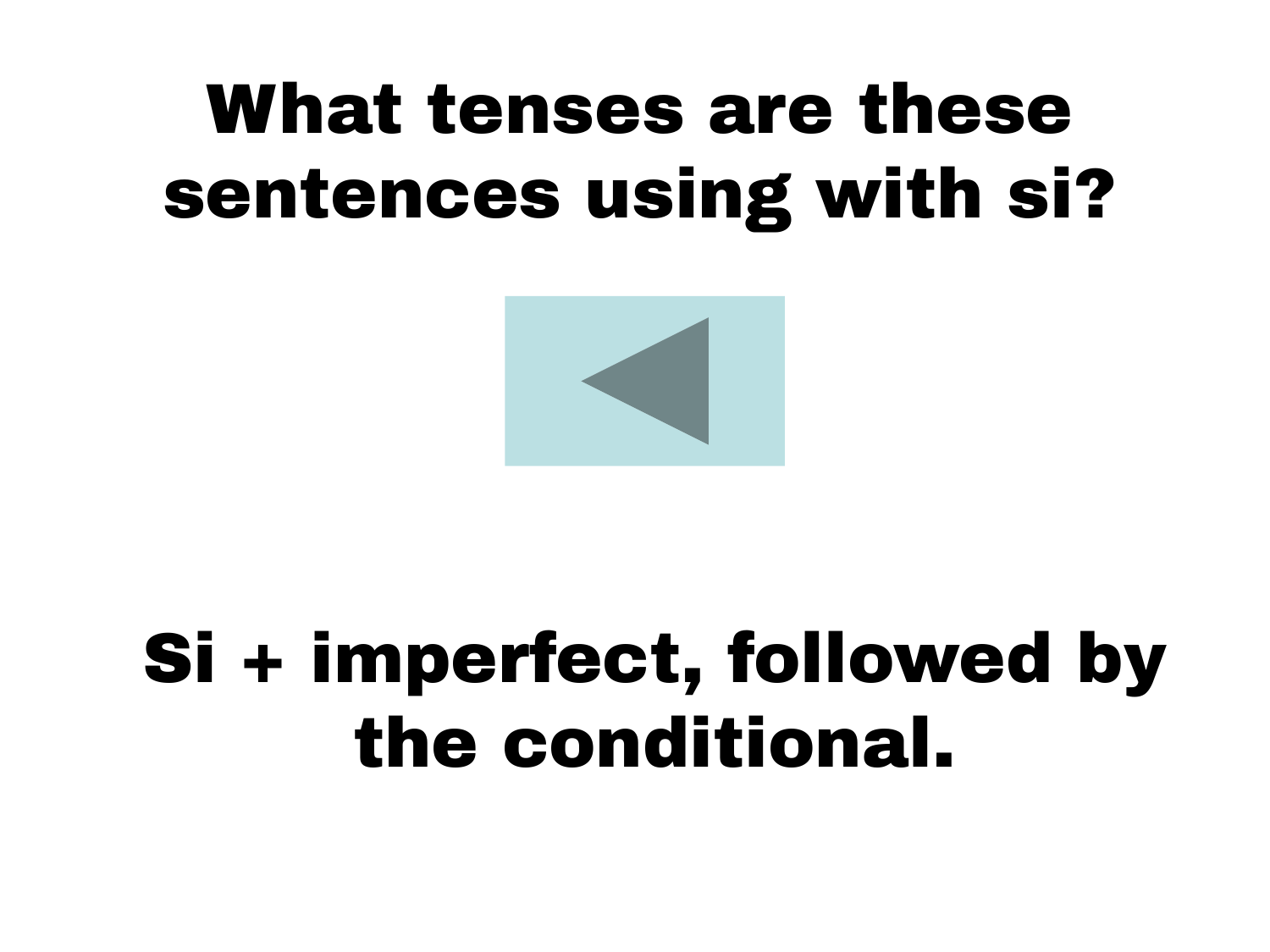

What tenses are these sentences using with si?

Si + imperfect, followed by the conditional.